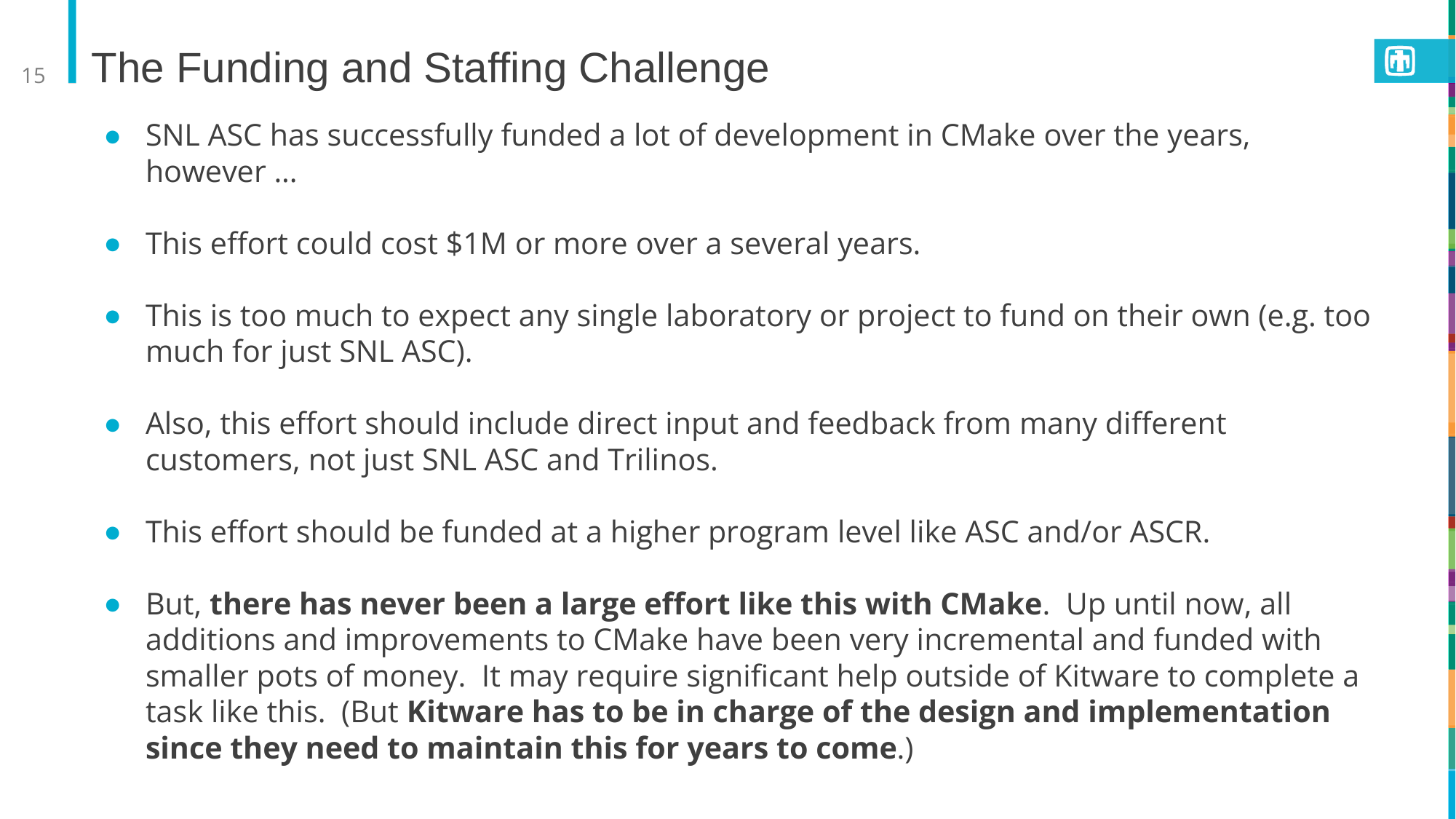

15
# The Funding and Staffing Challenge
SNL ASC has successfully funded a lot of development in CMake over the years, however ...

This effort could cost $1M or more over a several years.

This is too much to expect any single laboratory or project to fund on their own (e.g. too much for just SNL ASC).

Also, this effort should include direct input and feedback from many different customers, not just SNL ASC and Trilinos.

This effort should be funded at a higher program level like ASC and/or ASCR.

But, there has never been a large effort like this with CMake.  Up until now, all additions and improvements to CMake have been very incremental and funded with smaller pots of money.  It may require significant help outside of Kitware to complete a task like this.  (But Kitware has to be in charge of the design and implementation since they need to maintain this for years to come.)